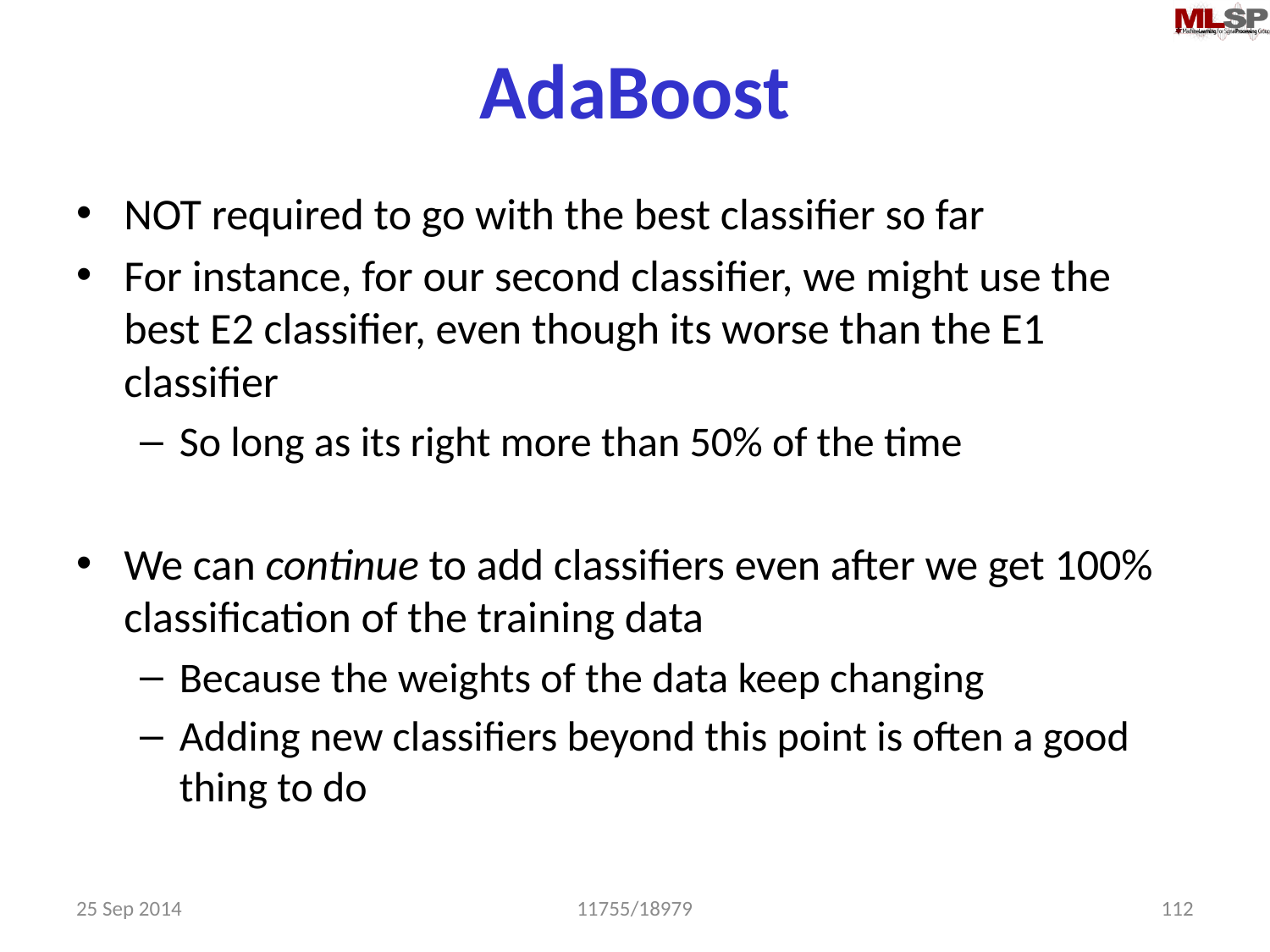

# AdaBoost
NOT required to go with the best classifier so far
For instance, for our second classifier, we might use the best E2 classifier, even though its worse than the E1 classifier
So long as its right more than 50% of the time

We can continue to add classifiers even after we get 100% classification of the training data
Because the weights of the data keep changing
Adding new classifiers beyond this point is often a good thing to do
25 Sep 2014
11755/18979
112